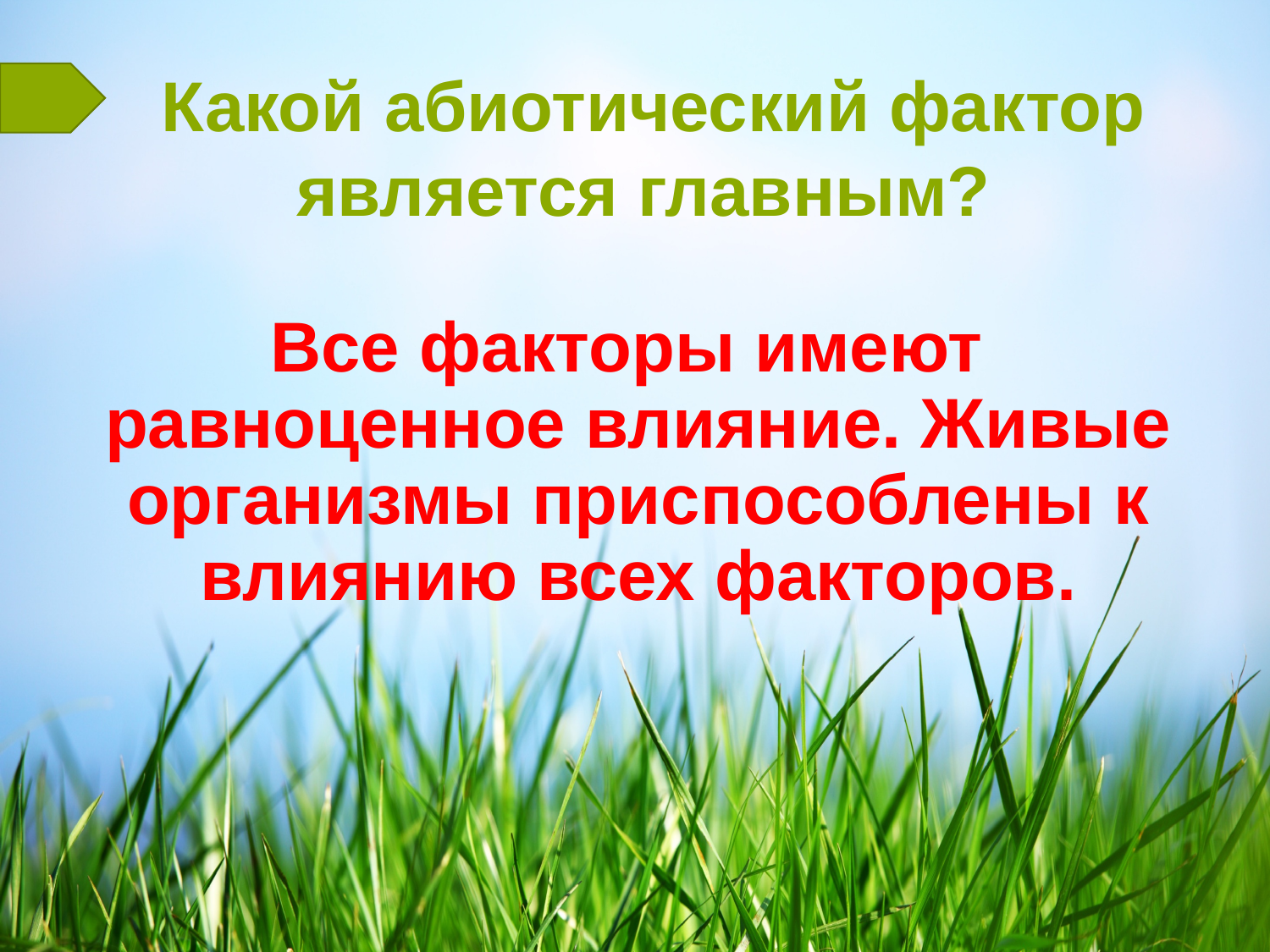

# Какой абиотический фактор является главным?
Все факторы имеют равноценное влияние. Живые организмы приспособлены к влиянию всех факторов.